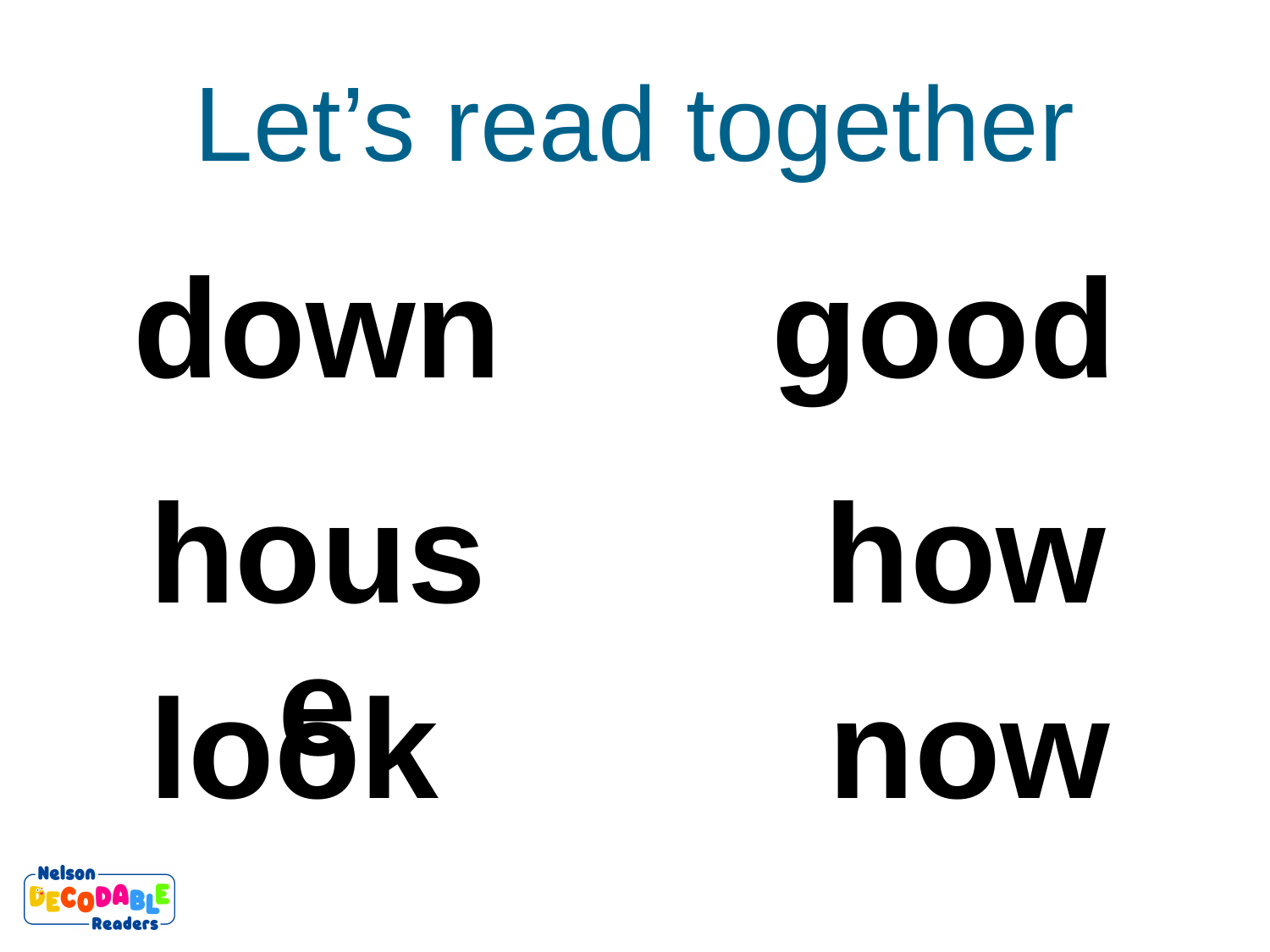

Let’s read together
down
good
house
how
now
look